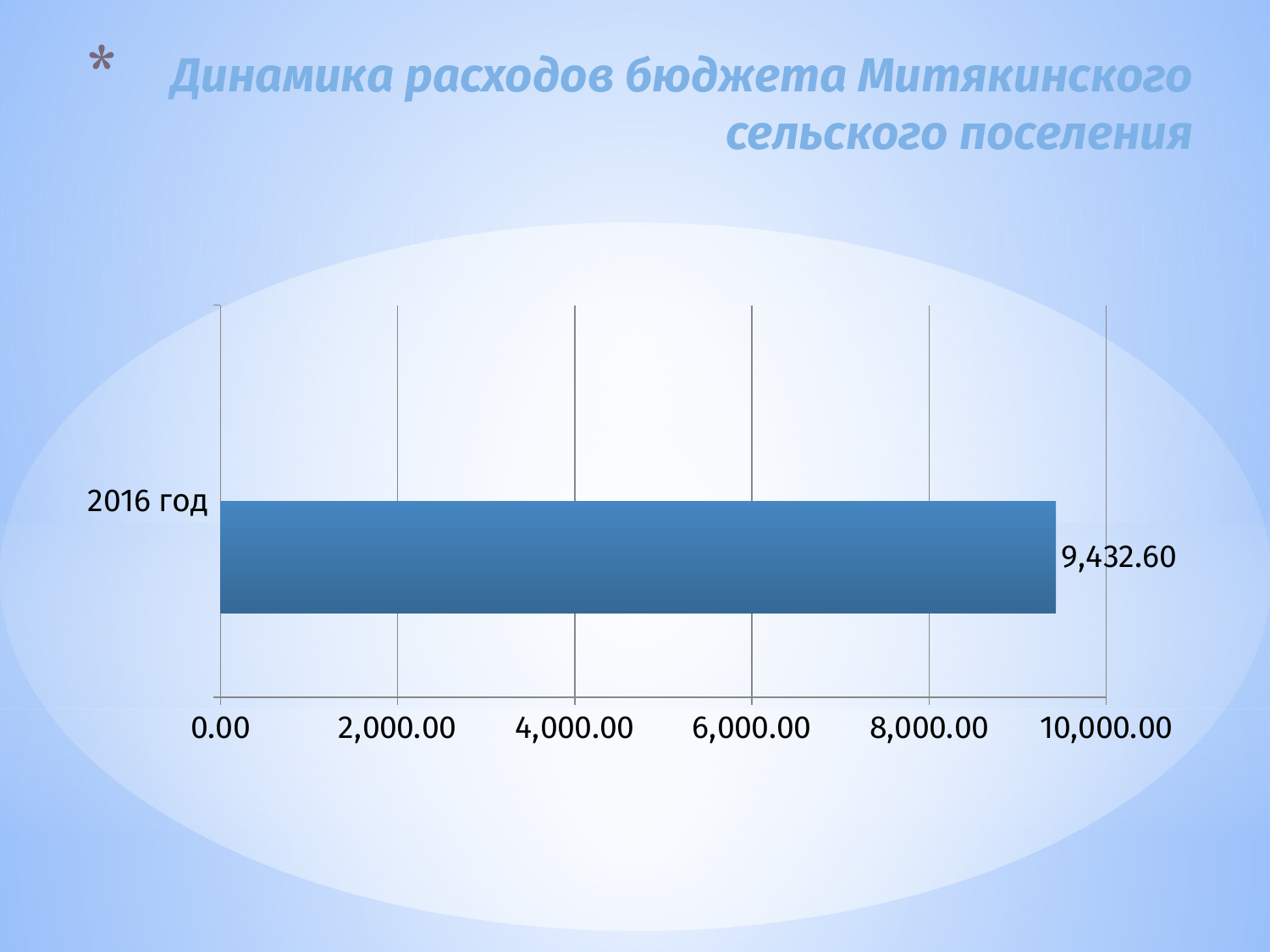

# Динамика расходов бюджета Митякинского сельского поселения

### Chart

| Category | Ряд 1 | Столбец1 |
|---|---|---|
| 2016 год | 9432.6 | None |